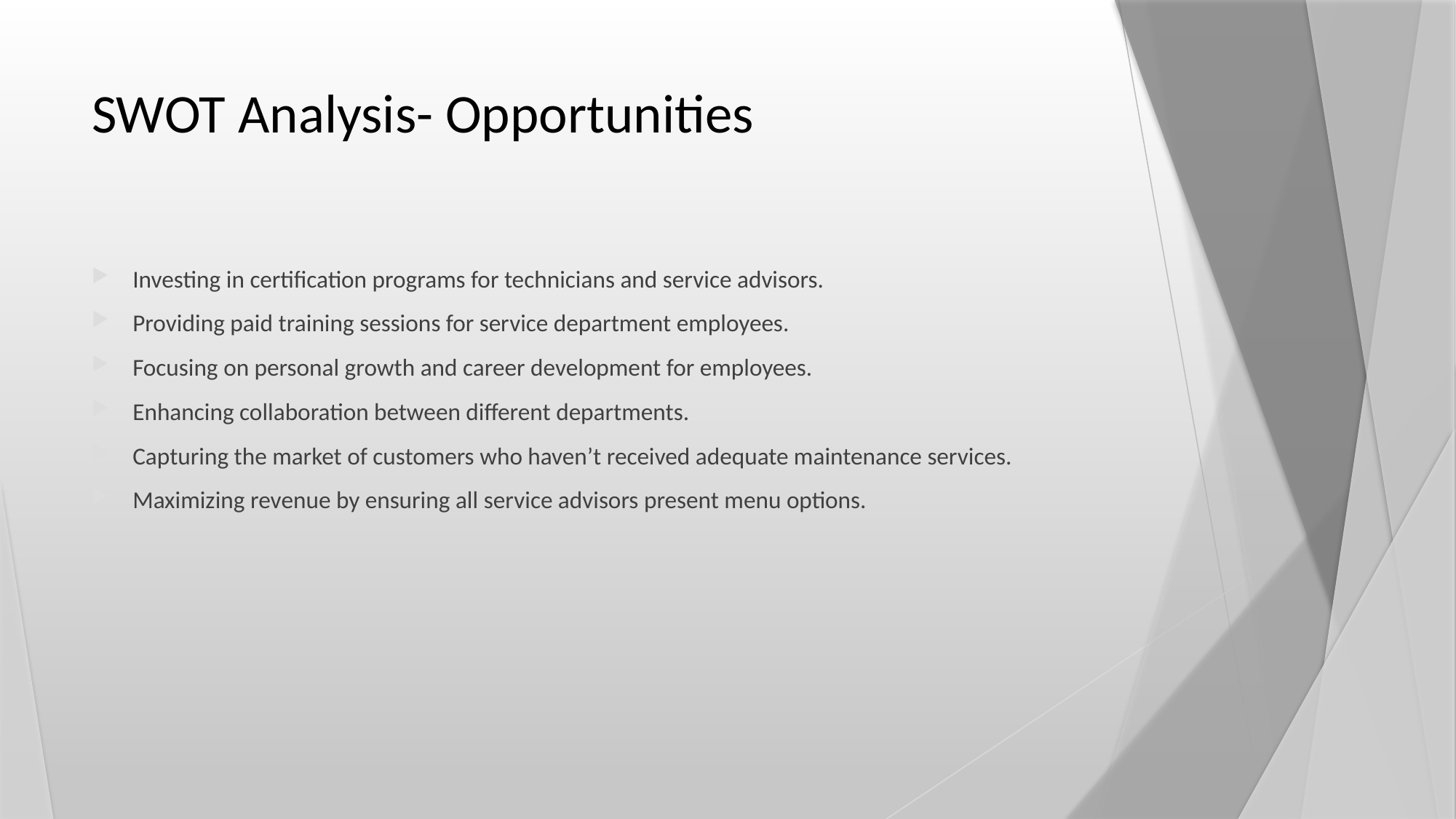

# SWOT Analysis- Opportunities
Investing in certification programs for technicians and service advisors.
Providing paid training sessions for service department employees.
Focusing on personal growth and career development for employees.
Enhancing collaboration between different departments.
Capturing the market of customers who haven’t received adequate maintenance services.
Maximizing revenue by ensuring all service advisors present menu options.